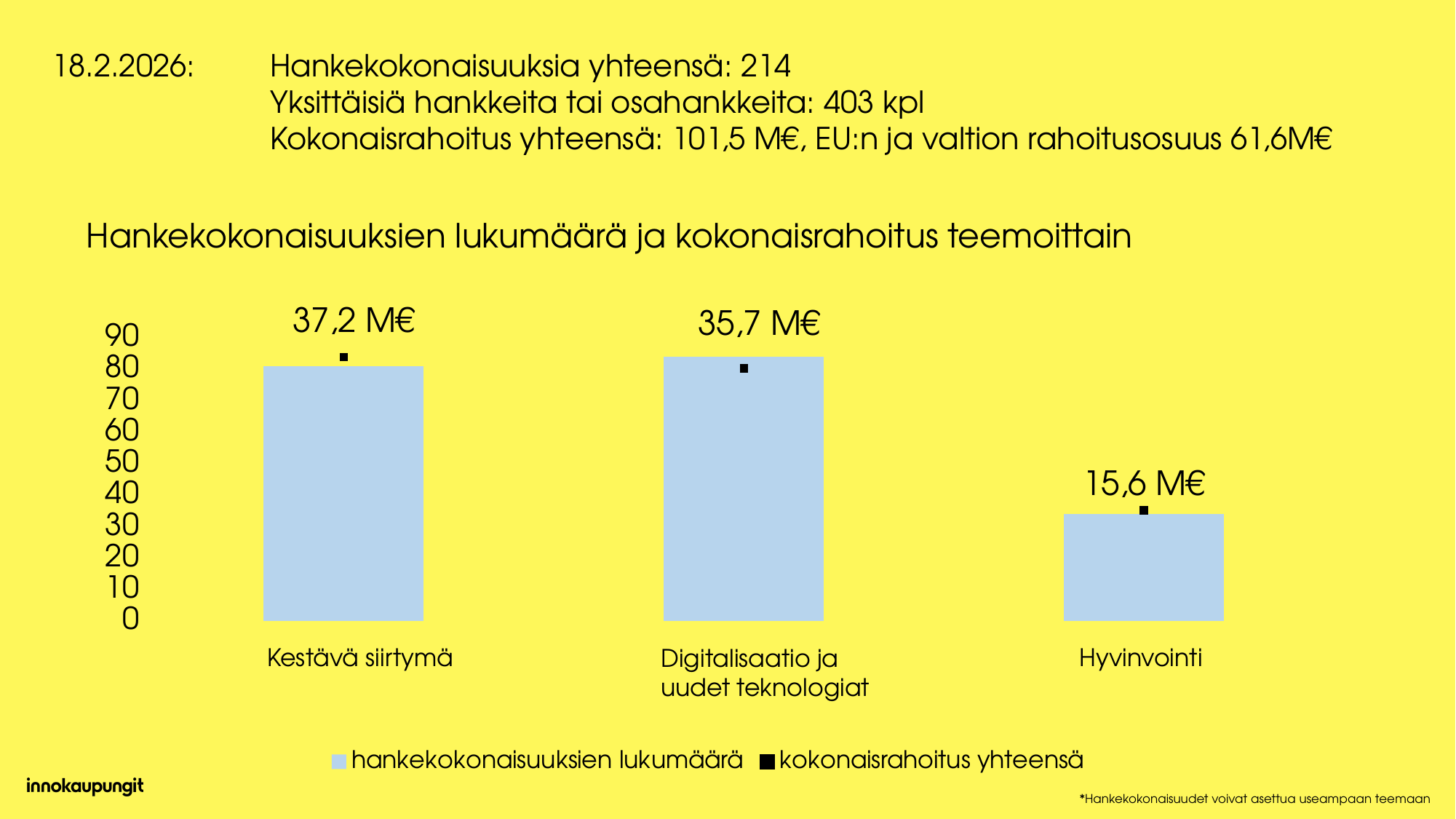

18.2.2026: 	Hankekokonaisuuksia yhteensä: 214
		Yksittäisiä hankkeita tai osahankkeita: 403 kpl
		Kokonaisrahoitus yhteensä: 101,5 M€, EU:n ja valtion rahoitusosuus 61,6M€
Hankekokonaisuuksien lukumäärä ja kokonaisrahoitus teemoittain

### Chart

| Category | hankekokonaisuuksien lukumäärä | kokonaisrahoitus yhteensä |
|---|---|---|
| Puhdas siirtymä | 81.0 | 37258063.0 |
| Digitalisaatio ja uudet teknologiat | 84.0 | 35685136.0 |
| Hyvinvointi | 34.0 | 15623803.0 |
Kestävä siirtymä
Hyvinvointi
Digitalisaatio ja uudet teknologiat
81
84
34
*Hankekokonaisuudet voivat asettua useampaan teemaan